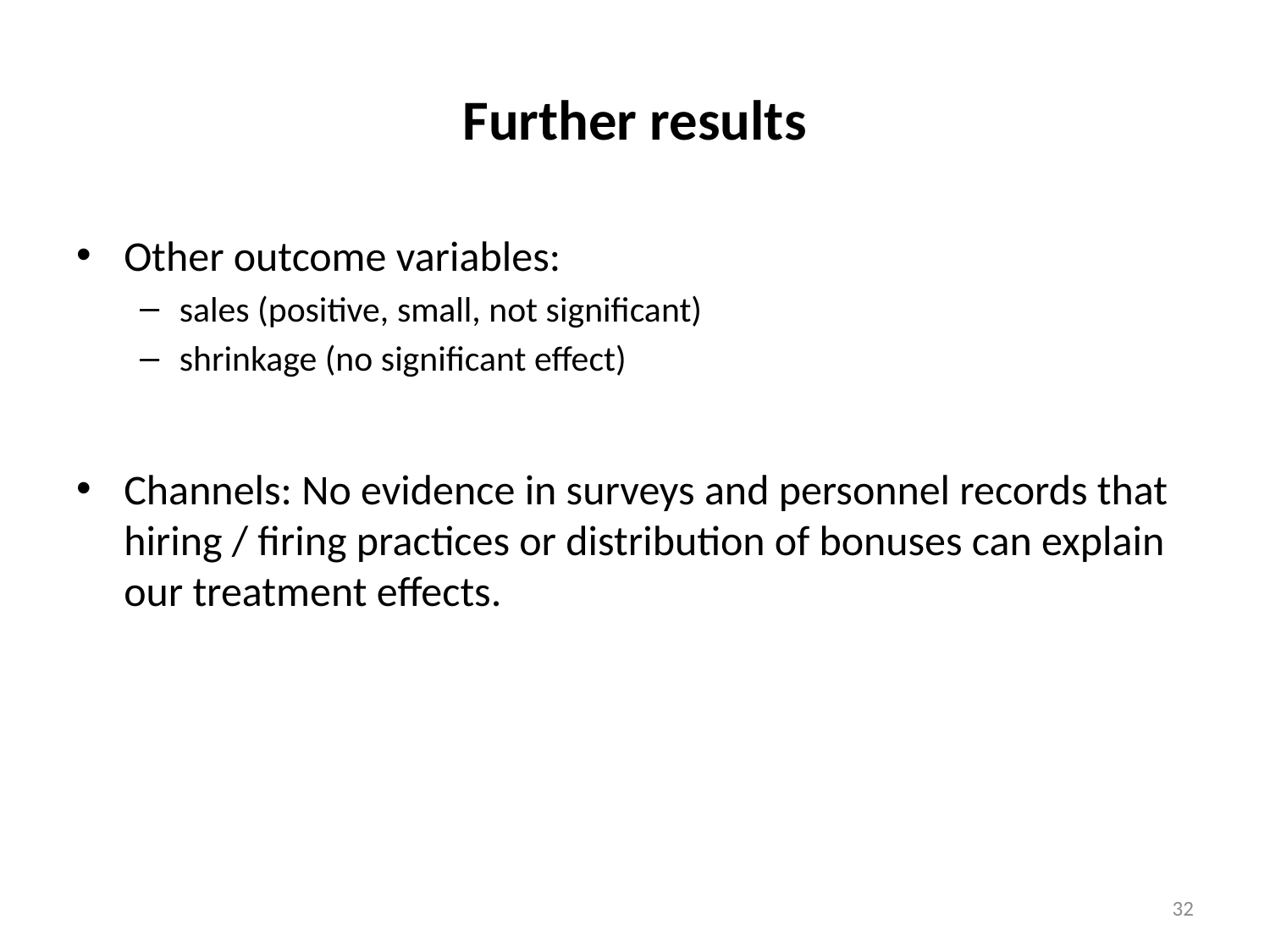

# Further results
Other outcome variables:
sales (positive, small, not significant)
shrinkage (no significant effect)

Channels: No evidence in surveys and personnel records that hiring / firing practices or distribution of bonuses can explain our treatment effects.

32